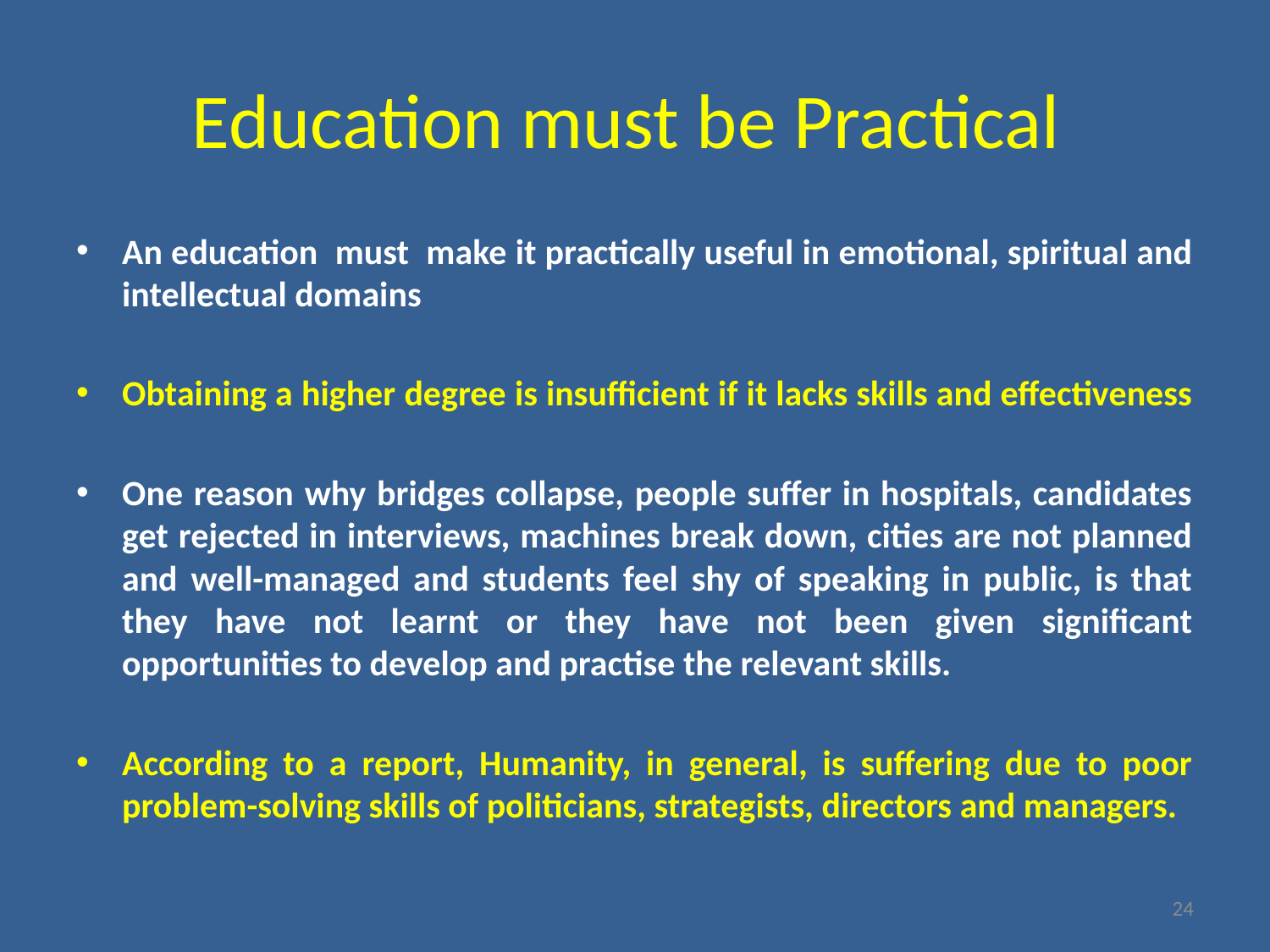

# Education must be Practical
An education  must  make it practically useful in emotional, spiritual and intellectual domains

Obtaining a higher degree is insufficient if it lacks skills and effectiveness

One reason why bridges collapse, people suffer in hospitals, candidates get rejected in interviews, machines break down, cities are not planned and well-managed and students feel shy of speaking in public, is that they have not learnt or they have not been given significant opportunities to develop and practise the relevant skills.

According to a report, Humanity, in general, is suffering due to poor problem-solving skills of politicians, strategists, directors and managers.

24